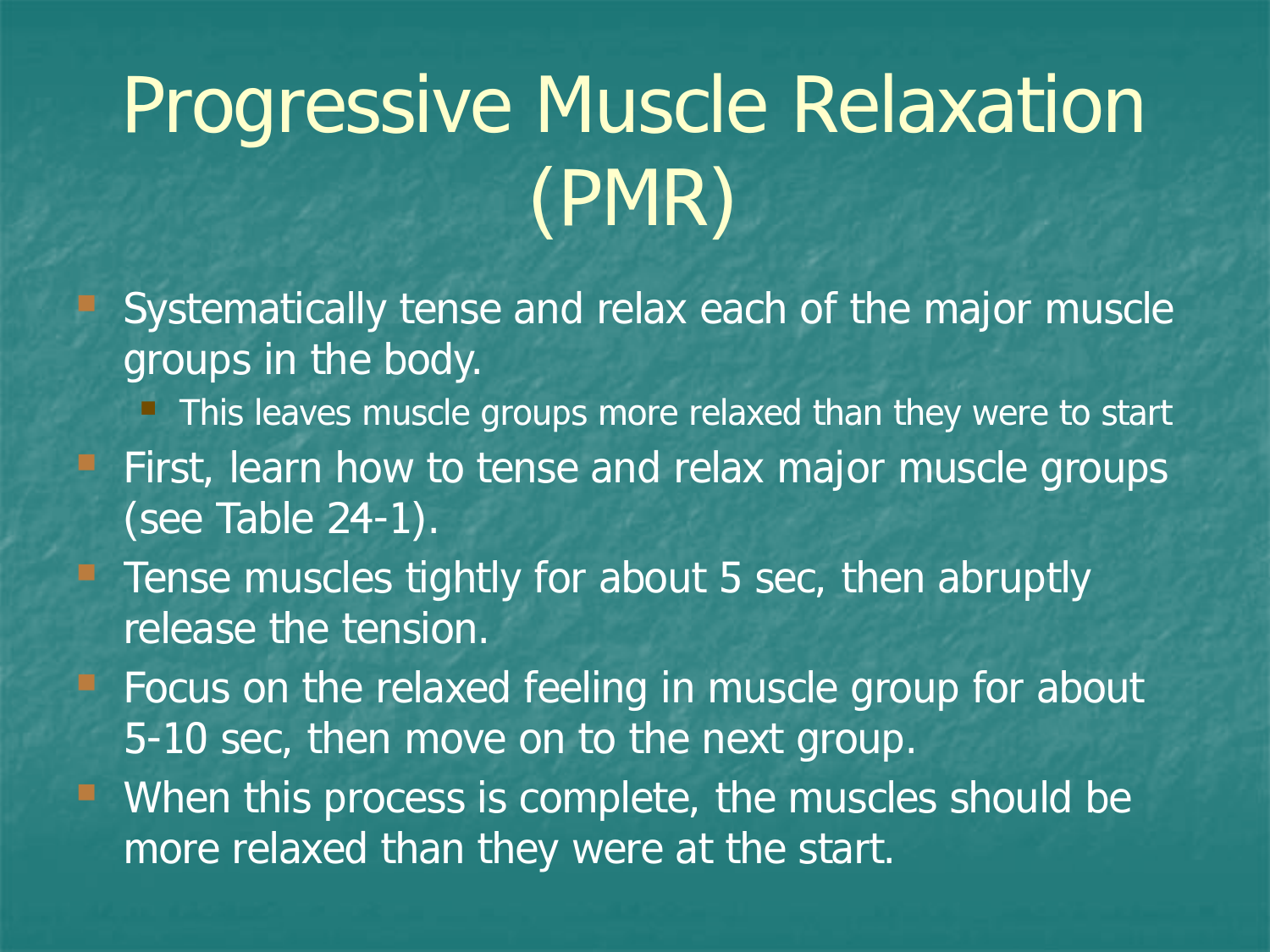

# Progressive Muscle Relaxation (PMR)
Systematically tense and relax each of the major muscle groups in the body.
This leaves muscle groups more relaxed than they were to start
First, learn how to tense and relax major muscle groups (see Table 24-1).
Tense muscles tightly for about 5 sec, then abruptly release the tension.
Focus on the relaxed feeling in muscle group for about 5-10 sec, then move on to the next group.
When this process is complete, the muscles should be more relaxed than they were at the start.